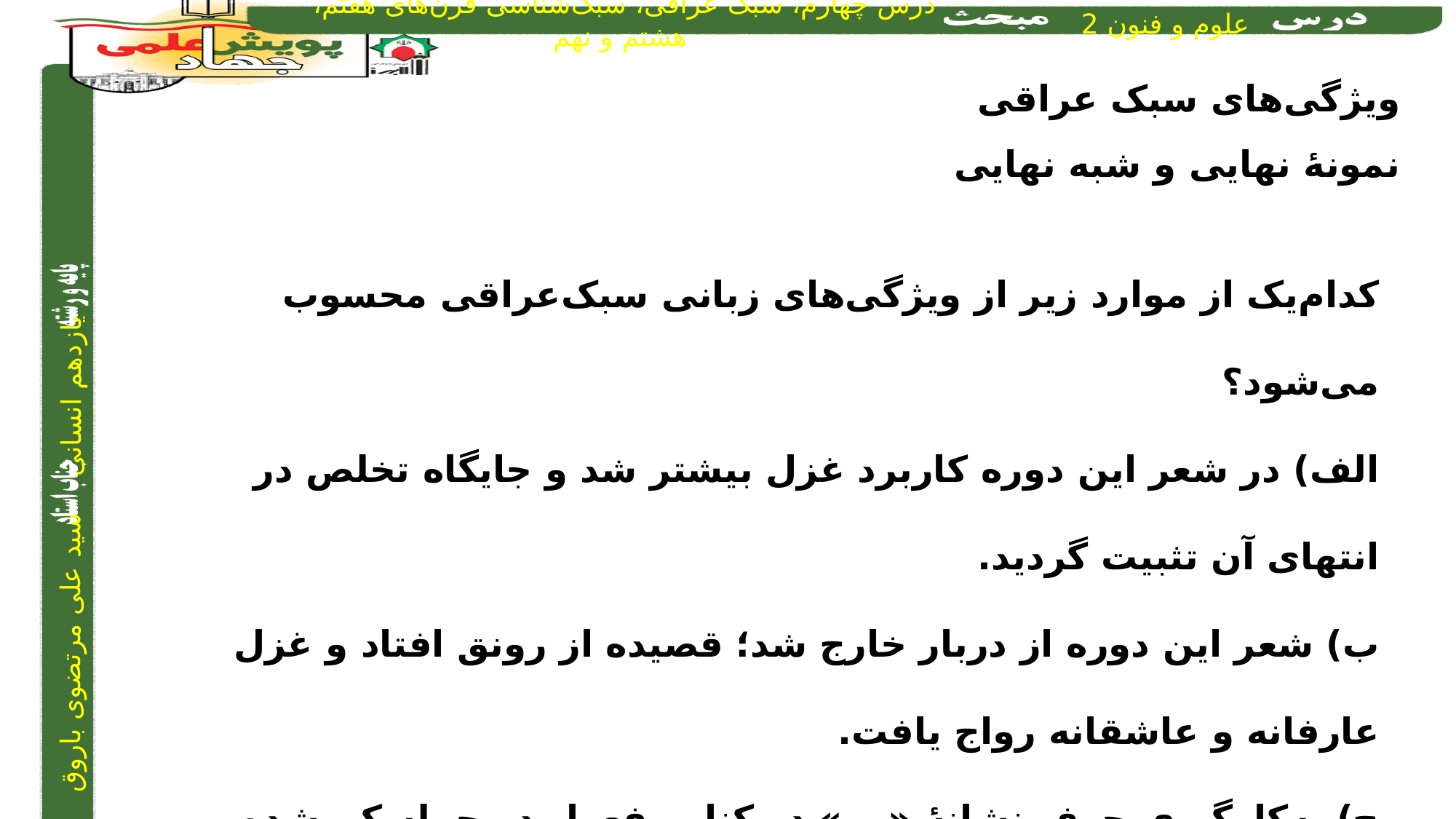

ویژگی‌های سبک عراقی
نمونۀ نهایی و شبه نهایی
کدام‌یک از موارد زیر از ویژگی‌های زبانی سبک‌عراقی محسوب می‌شود؟
الف) در شعر این‌ دوره کاربرد غزل بیشتر شد و جایگاه تخلص در انتهای آن تثبیت گردید.
ب) شعر این‌ دوره از دربار خارج شد؛ قصیده از رونق افتاد و غزل عارفانه و عاشقانه رواج یافت.
ج) به‌کارگیری حرف‌ نشانۀ «مر» در کنار مفعول در جمله کم شده‌ است.

ج